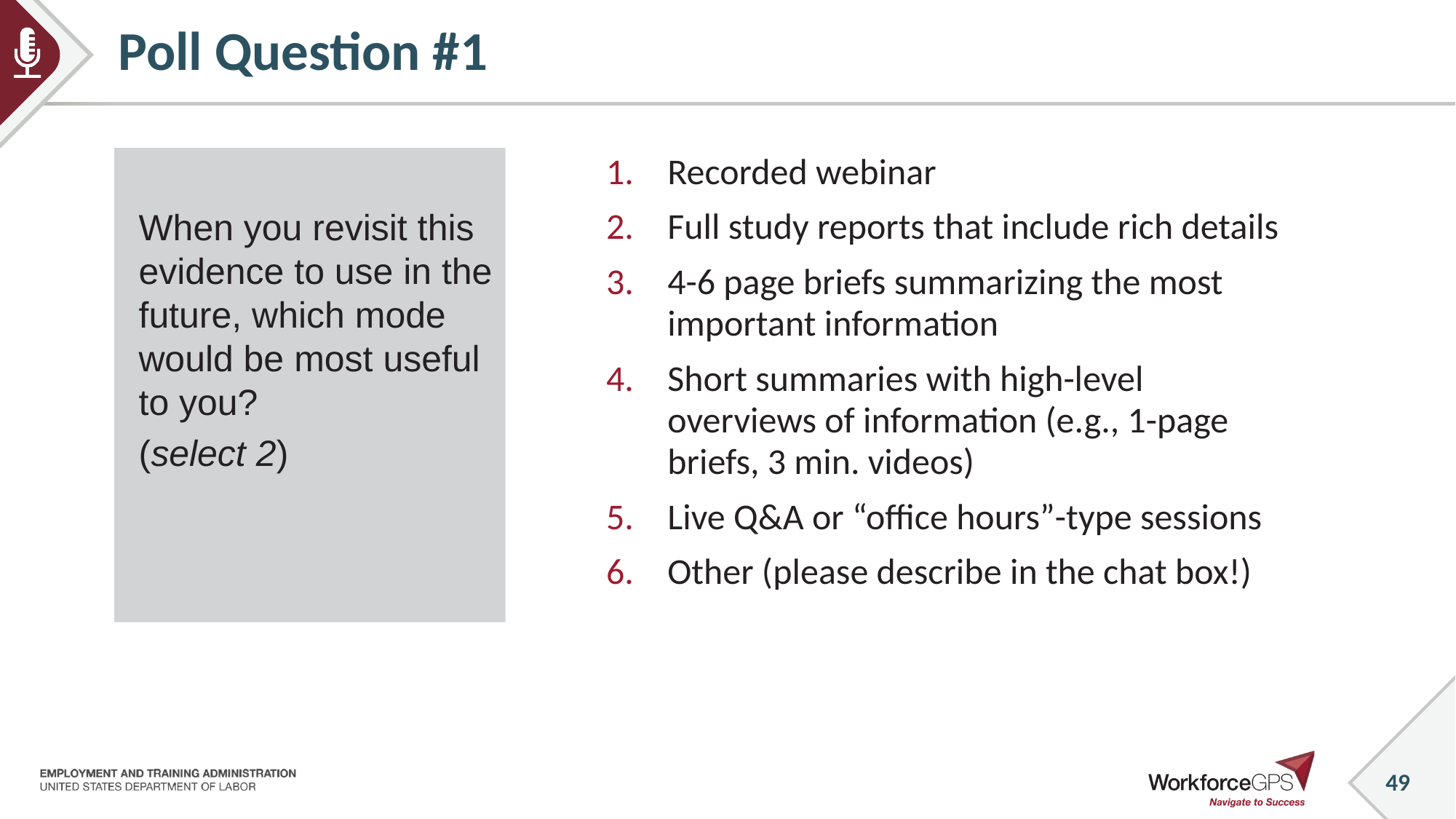

# Poll Question #1
Recorded webinar
Full study reports that include rich details
4-6 page briefs summarizing the most important information
Short summaries with high-level overviews of information (e.g., 1-page briefs, 3 min. videos)
Live Q&A or “office hours”-type sessions
Other (please describe in the chat box!)

When you revisit this evidence to use in the future, which mode would be most useful to you?
(select 2)
49